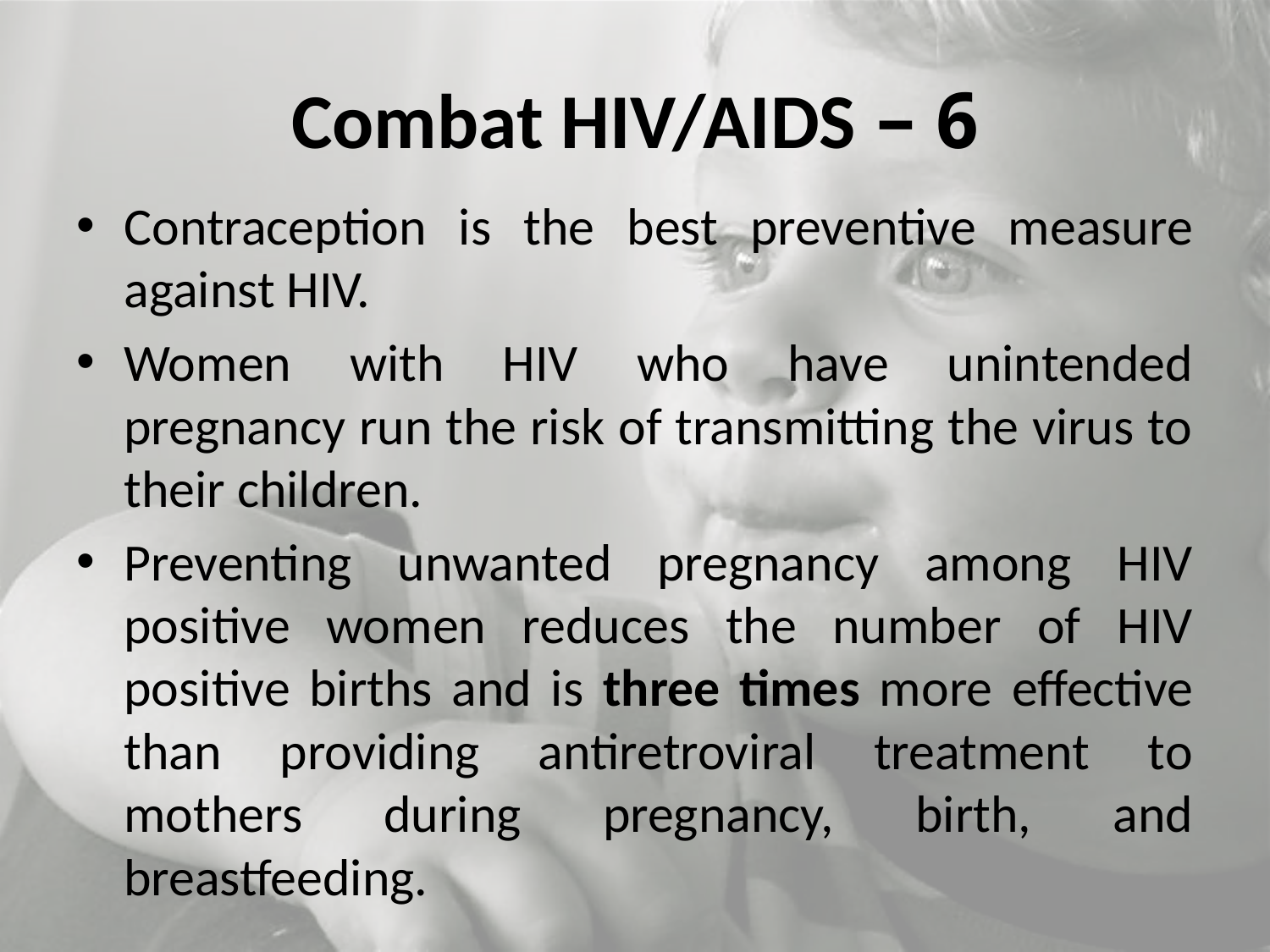

# 6 – Combat HIV/AIDS
Contraception is the best preventive measure against HIV.
Women with HIV who have unintended pregnancy run the risk of transmitting the virus to their children.
Preventing unwanted pregnancy among HIV positive women reduces the number of HIV positive births and is three times more effective than providing antiretroviral treatment to mothers during pregnancy, birth, and breastfeeding.